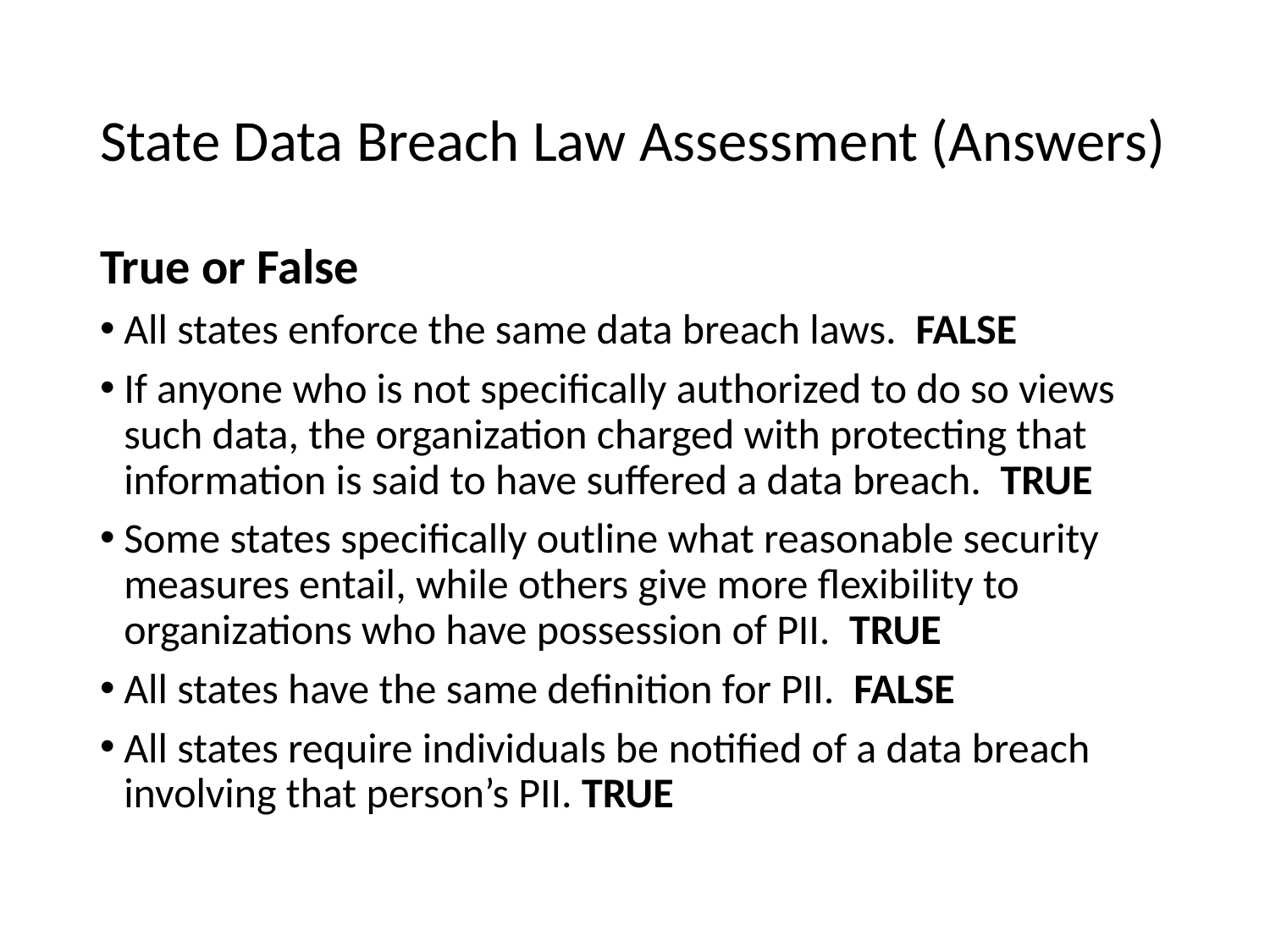

# State Data Breach Law Assessment (Answers)
True or False
All states enforce the same data breach laws.  FALSE
If anyone who is not specifically authorized to do so views such data, the organization charged with protecting that information is said to have suffered a data breach.  TRUE
Some states specifically outline what reasonable security measures entail, while others give more flexibility to organizations who have possession of PII.  TRUE
All states have the same definition for PII.  FALSE
All states require individuals be notified of a data breach involving that person’s PII. TRUE